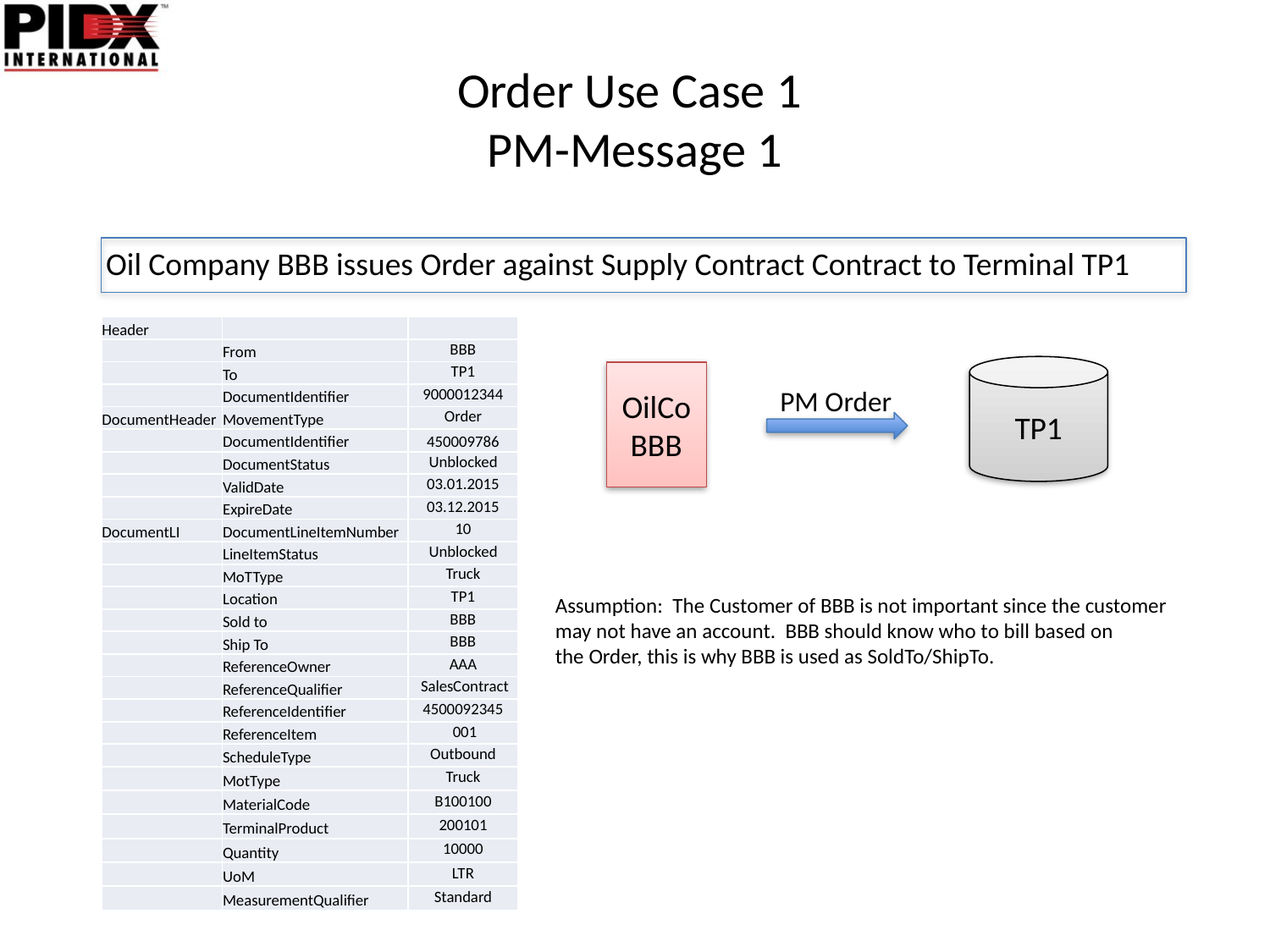

# Order Use Case 1 PM-Message 1
Oil Company BBB issues Order against Supply Contract Contract to Terminal TP1

| Header |  |  |
| --- | --- | --- |
|  | From | BBB |
|  | To | TP1 |
|  | DocumentIdentifier | 9000012344 |
| DocumentHeader | MovementType | Order |
|  | DocumentIdentifier | 450009786 |
|  | DocumentStatus | Unblocked |
|  | ValidDate | 03.01.2015 |
|  | ExpireDate | 03.12.2015 |
| DocumentLI | DocumentLineItemNumber | 10 |
|  | LineItemStatus | Unblocked |
|  | MoTType | Truck |
|  | Location | TP1 |
|  | Sold to | BBB |
|  | Ship To | BBB |
|  | ReferenceOwner | AAA |
|  | ReferenceQualifier | SalesContract |
|  | ReferenceIdentifier | 4500092345 |
|  | ReferenceItem | 001 |
|  | ScheduleType | Outbound |
|  | MotType | Truck |
|  | MaterialCode | B100100 |
|  | TerminalProduct | 200101 |
|  | Quantity | 10000 |
|  | UoM | LTR |
|  | MeasurementQualifier | Standard |
TP1
OilCo
BBB
PM Order

Assumption:  The Customer of BBB is not important since the customer
may not have an account.  BBB should know who to bill based on
the Order, this is why BBB is used as SoldTo/ShipTo.